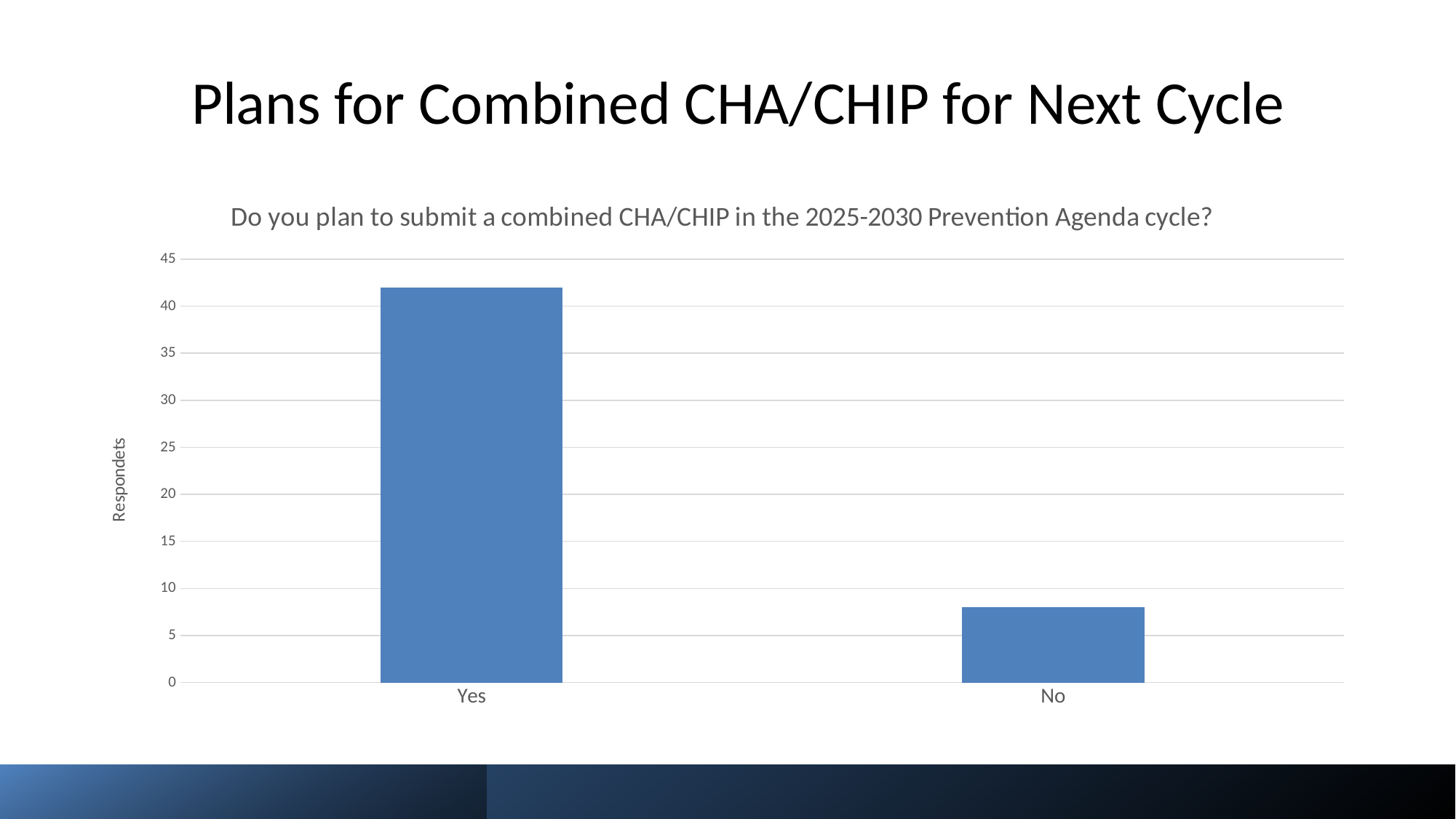

# Plans for Combined CHA/CHIP for Next Cycle

### Chart: Do you plan to submit a combined CHA/CHIP in the 2025-2030 Prevention Agenda cycle?

| Category | Do you plan to submit a combined CHA/CHIP in the 2025-2030 Prevention Agenda cycle?  |
|---|---|
| Yes | 42.0 |
| No | 8.0 |